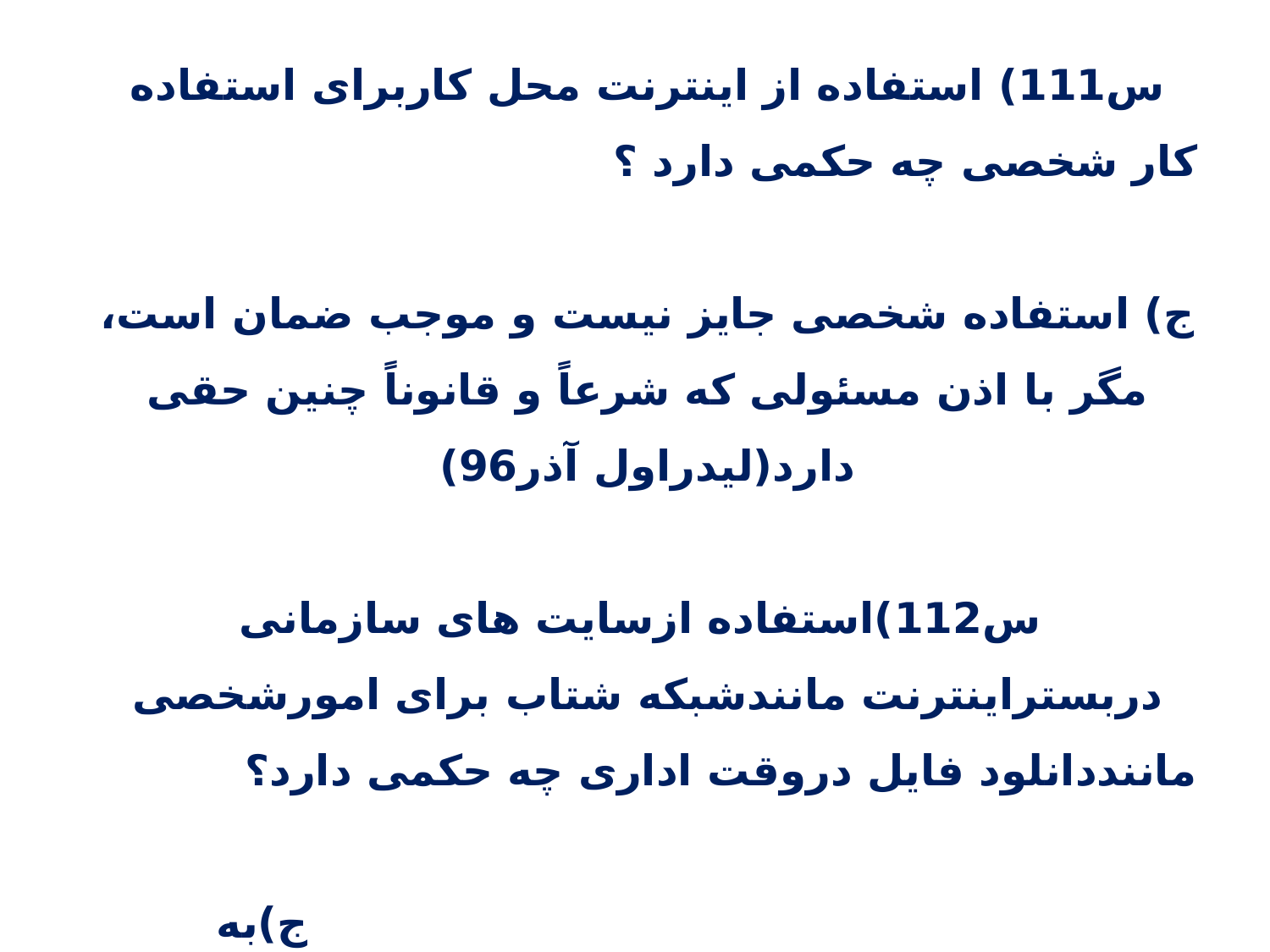

س111) استفاده از اینترنت محل کاربرای استفاده کار شخصی چه حکمی دارد ؟
ج) استفاده شخصی جایز نیست و موجب ضمان است، مگر با اذن مسئولی که شرعاً و قانوناً چنین حقی دارد(لیدراول آذر96)

 س112)استفاده ازسایت های سازمانی دربستراینترنت مانندشبکه شتاب برای امورشخصی ماننددانلود فایل دروقت اداری چه حکمی دارد؟                                                                                                                                           ج)به مقدارمتعارفی که شرایط کاری بیانگراذن به کارکنان است برای استفاده ازبرنامه های حلال ومجازجایزاست مشروط به آنکه به کارسازمان لطمه نزند.